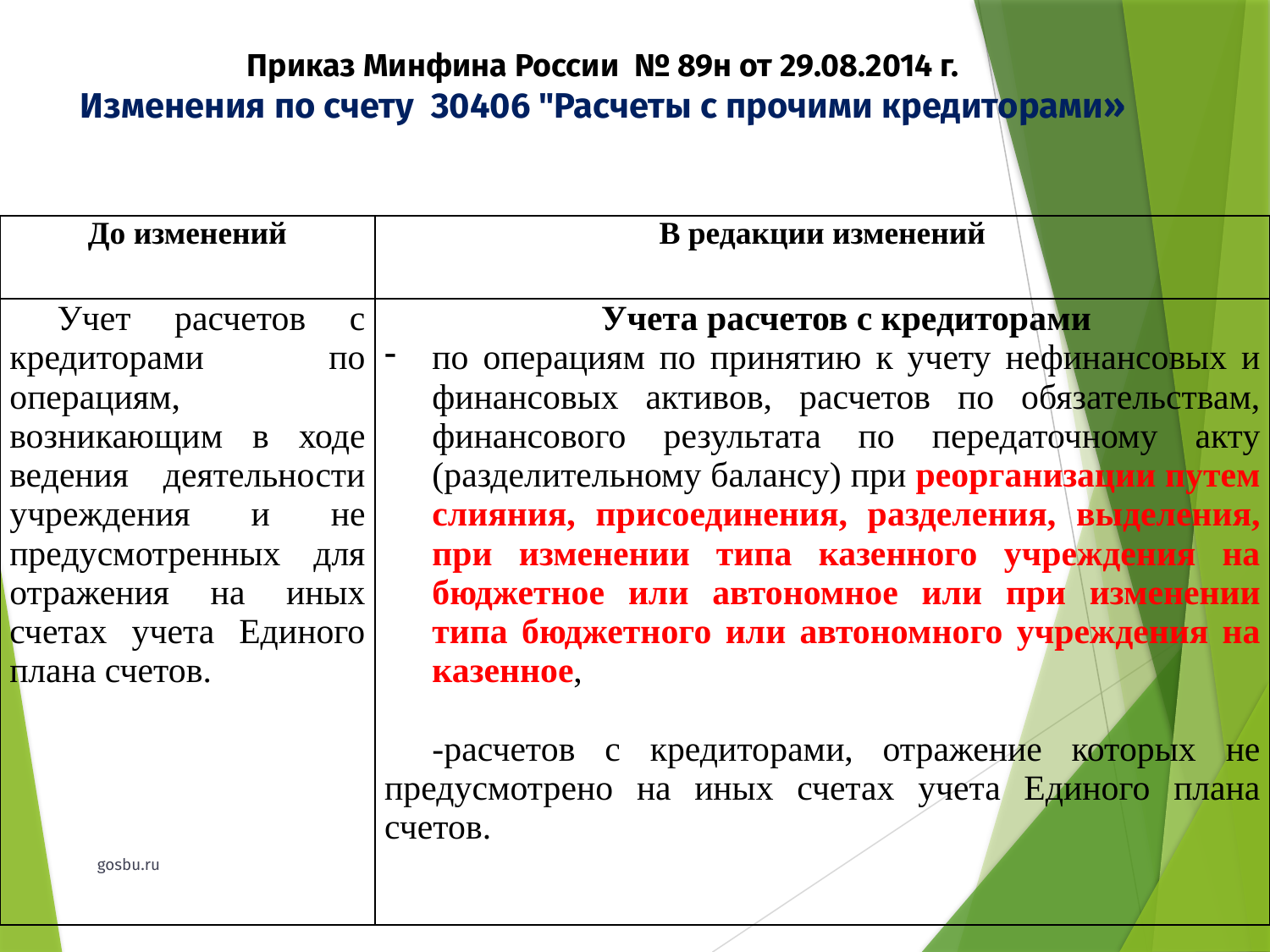

# Приказ Минфина России  № 89н от 29.08.2014 г. Изменения по счету  30406 "Расчеты с прочими кредиторами»
| До изменений | В редакции изменений |
| --- | --- |
| Учет расчетов с кредиторами по операциям, возникающим в ходе ведения деятельности учреждения и не предусмотренных для отражения на иных счетах учета Единого плана счетов. | Учета расчетов с кредиторами по операциям по принятию к учету нефинансовых и финансовых активов, расчетов по обязательствам, финансового результата по передаточному акту (разделительному балансу) при реорганизации путем слияния, присоединения, разделения, выделения, при изменении типа казенного учреждения на бюджетное или автономное или при изменении типа бюджетного или автономного учреждения на казенное, -расчетов с кредиторами, отражение которых не предусмотрено на иных счетах учета Единого плана счетов. |
gosbu.ru